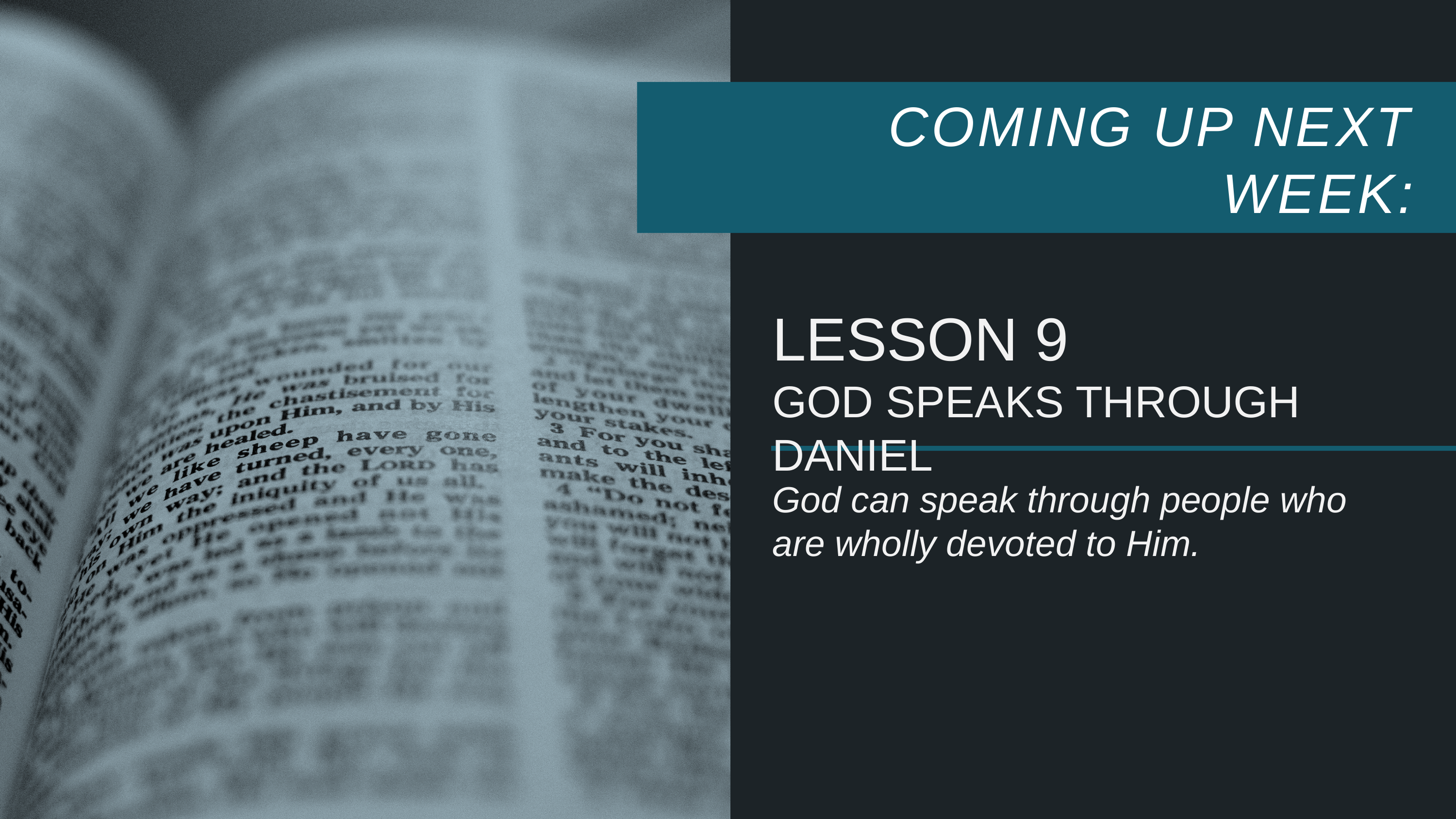

LESSON 9
GOD SPEAKS THROUGH DANIEL
God can speak through people who are wholly devoted to Him.